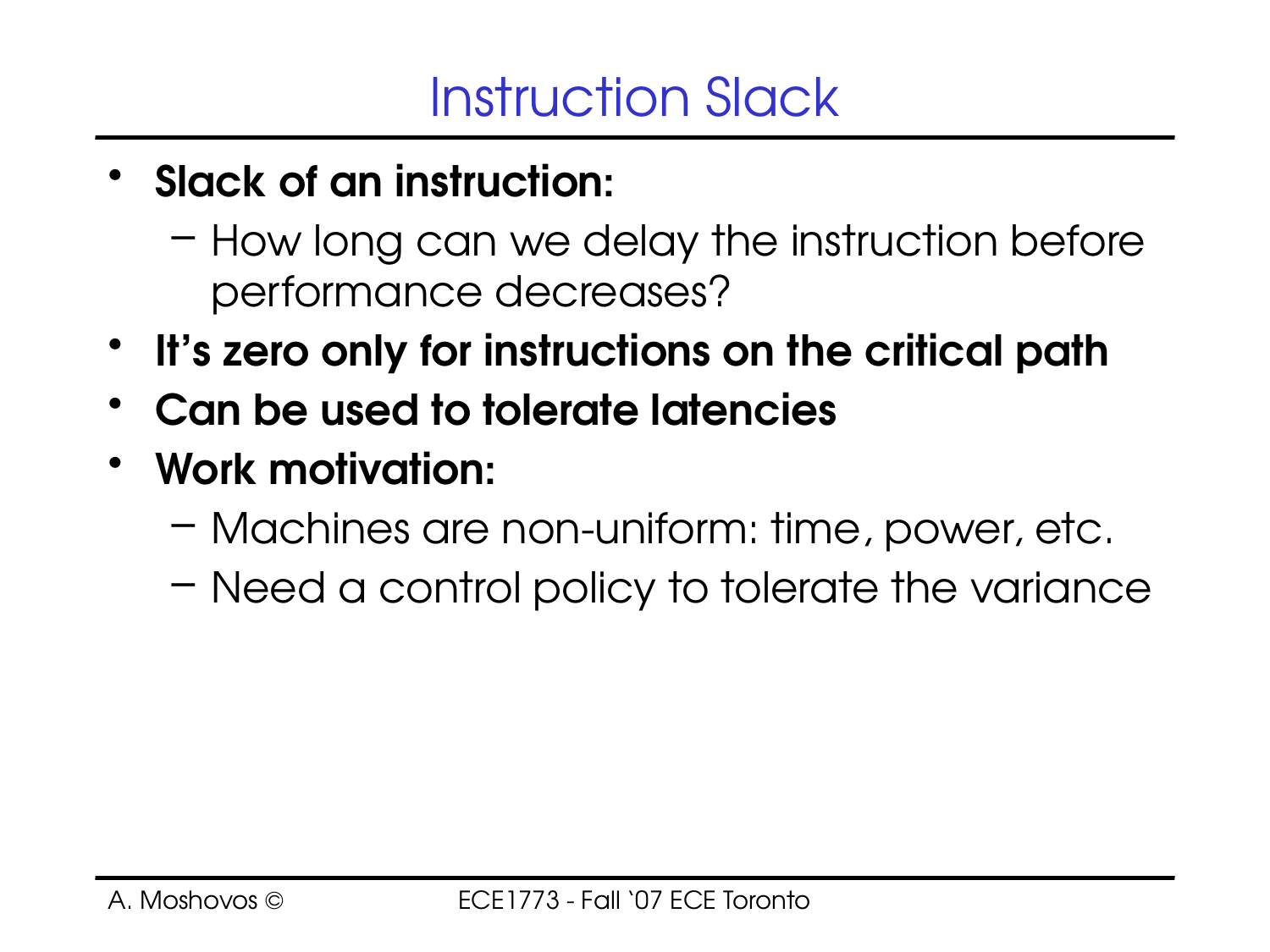

# Instruction Slack
Slack of an instruction:
How long can we delay the instruction before performance decreases?
It’s zero only for instructions on the critical path
Can be used to tolerate latencies
Work motivation:
Machines are non-uniform: time, power, etc.
Need a control policy to tolerate the variance

A. Moshovos ©
ECE1773 - Fall ‘07 ECE Toronto